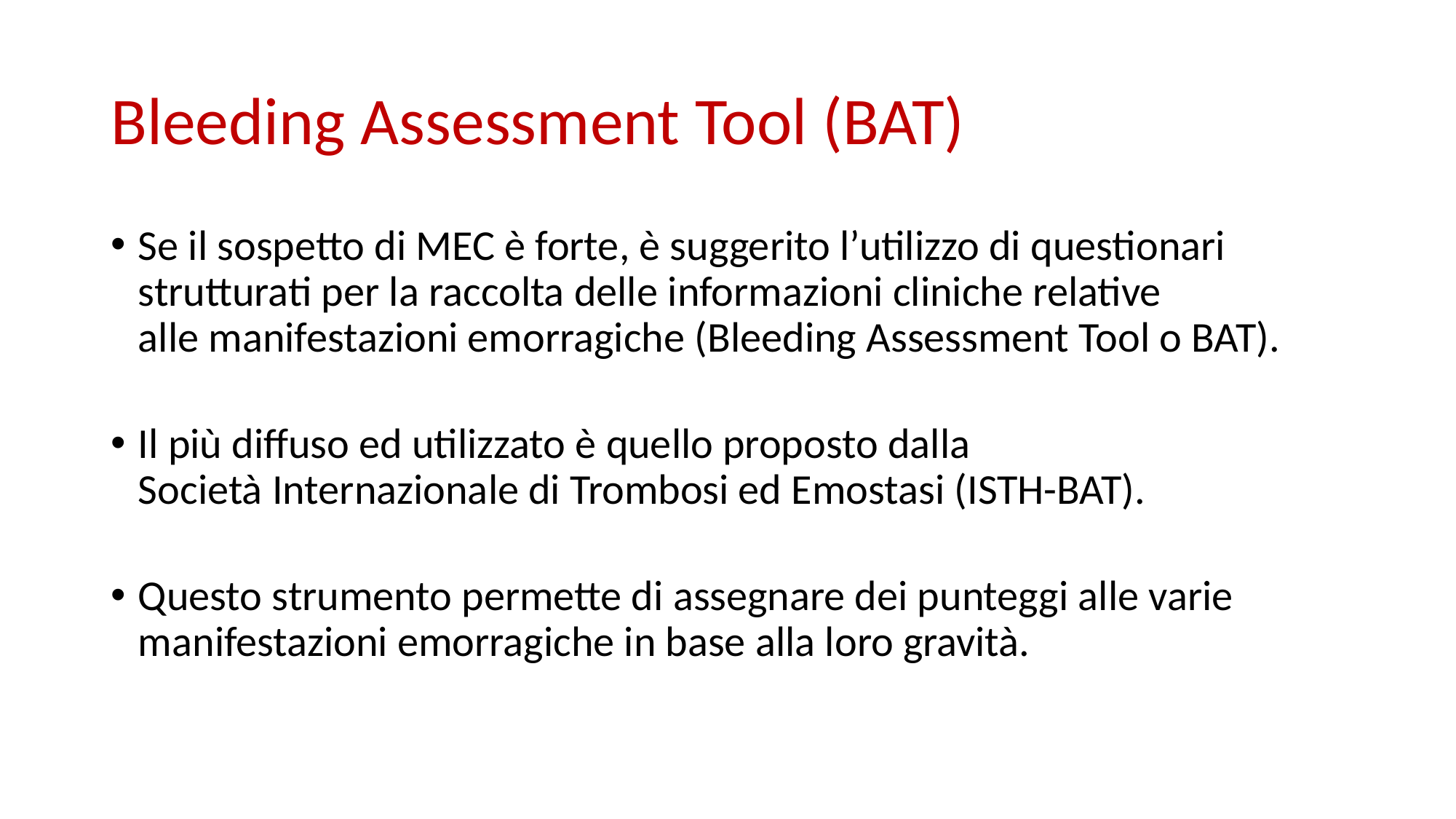

# Bleeding Assessment Tool (BAT)
Se il sospetto di MEC è forte, è suggerito l’utilizzo di questionari strutturati per la raccolta delle informazioni cliniche relative alle manifestazioni emorragiche (Bleeding Assessment Tool o BAT).
Il più diffuso ed utilizzato è quello proposto dalla Società Internazionale di Trombosi ed Emostasi (ISTH-BAT).
Questo strumento permette di assegnare dei punteggi alle varie manifestazioni emorragiche in base alla loro gravità.